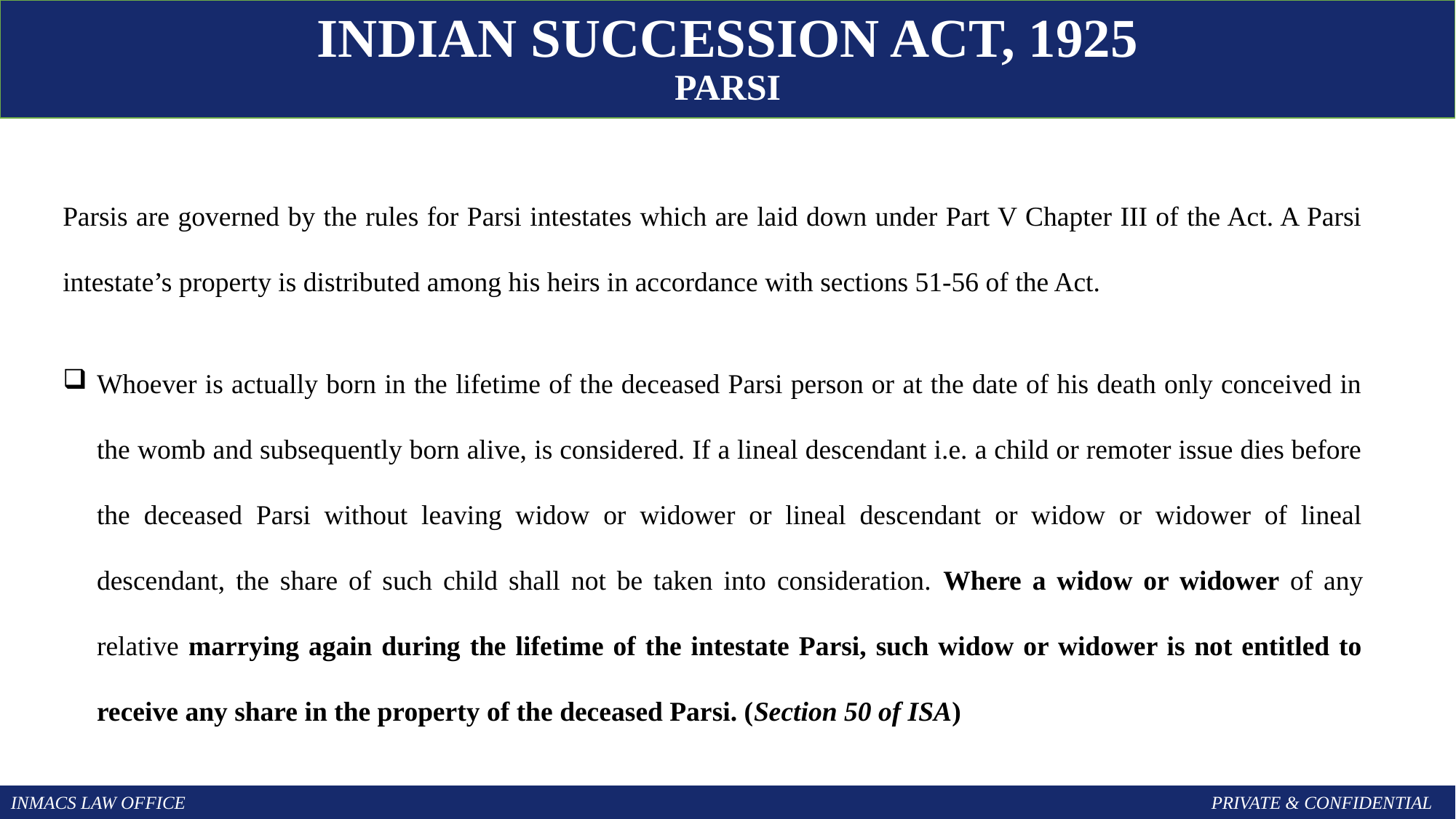

INDIAN Succession Act, 1925
PARSI
Parsis are governed by the rules for Parsi intestates which are laid down under Part V Chapter III of the Act. A Parsi intestate’s property is distributed among his heirs in accordance with sections 51-56 of the Act.

Whoever is actually born in the lifetime of the deceased Parsi person or at the date of his death only conceived in the womb and subsequently born alive, is considered. If a lineal descendant i.e. a child or remoter issue dies before the deceased Parsi without leaving widow or widower or lineal descendant or widow or widower of lineal descendant, the share of such child shall not be taken into consideration. Where a widow or widower of any relative marrying again during the lifetime of the intestate Parsi, such widow or widower is not entitled to receive any share in the property of the deceased Parsi. (Section 50 of ISA)
INMACS LAW OFFICE										PRIVATE & CONFIDENTIAL